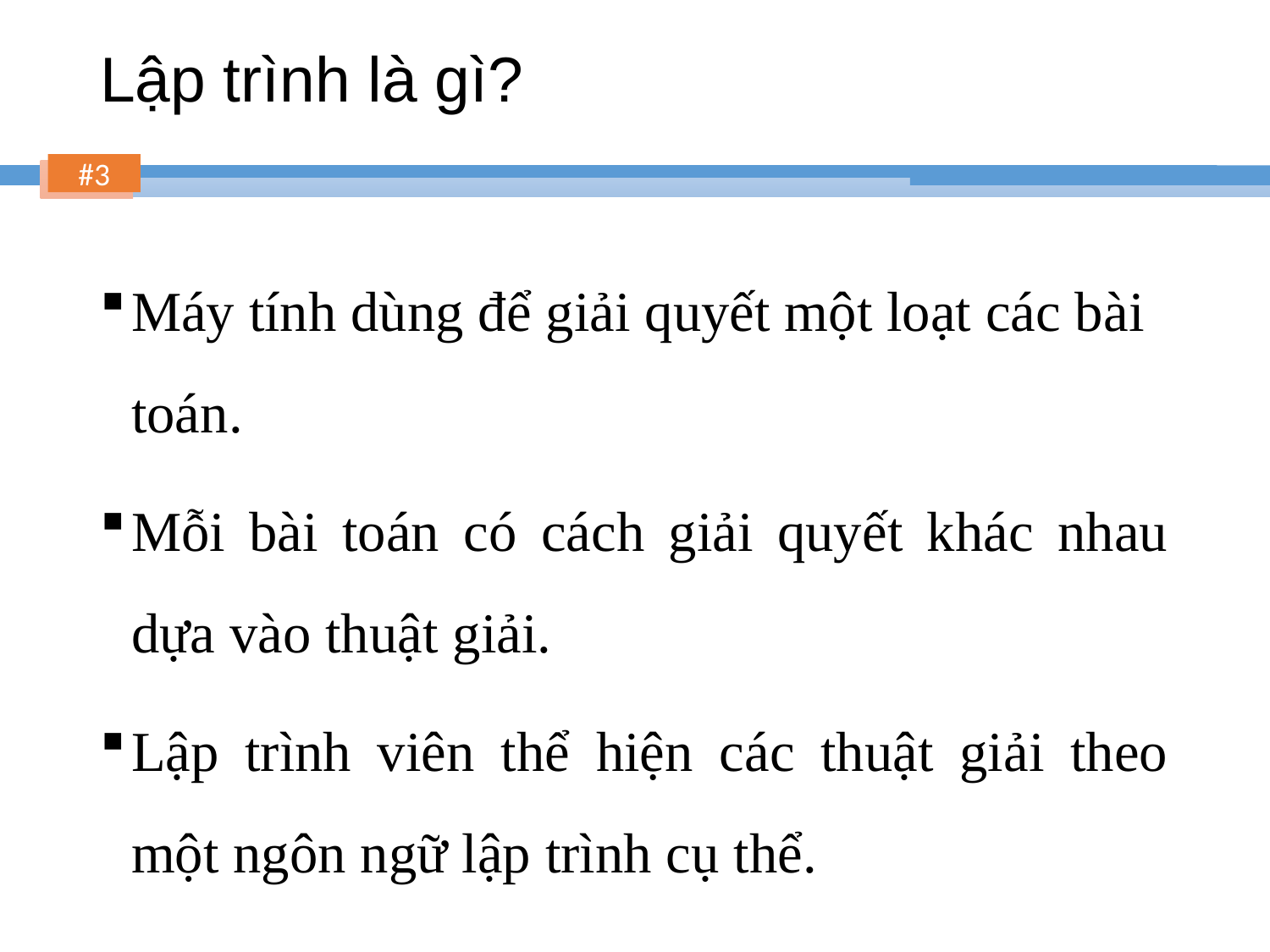

# Lập trình là gì?

Máy tính dùng để giải quyết một loạt các bài toán.
Mỗi bài toán có cách giải quyết khác nhau dựa vào thuật giải.
Lập trình viên thể hiện các thuật giải theo một ngôn ngữ lập trình cụ thể.